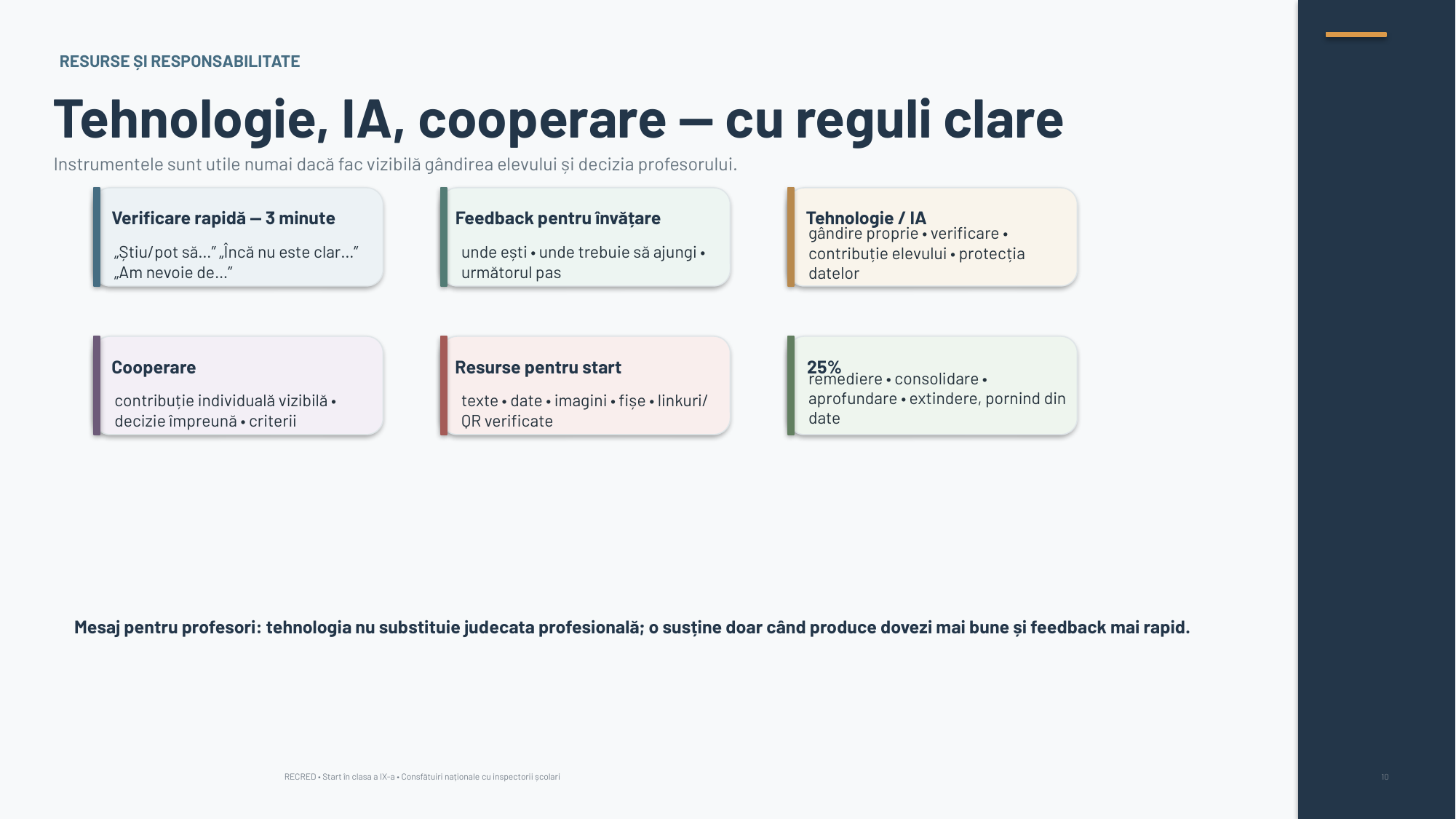

RESURSE ȘI RESPONSABILITATE
Tehnologie, IA, cooperare — cu reguli clare
Instrumentele sunt utile numai dacă fac vizibilă gândirea elevului și decizia profesorului.

Verificare rapidă — 3 minute
Feedback pentru învățare
Tehnologie / IA
gândire proprie • verificare • contribuție elevului • protecția datelor
„Știu/pot să…” „Încă nu este clar…” „Am nevoie de…”
unde ești • unde trebuie să ajungi • următorul pas

Cooperare
Resurse pentru start
25%
remediere • consolidare • aprofundare • extindere, pornind din date
contribuție individuală vizibilă • decizie împreună • criterii
texte • date • imagini • fișe • linkuri/ QR verificate
Mesaj pentru profesori: tehnologia nu substituie judecata profesională; o susține doar când produce dovezi mai bune și feedback mai rapid.
RECRED • Start în clasa a IX-a • Consfătuiri naționale cu inspectorii școlari
10